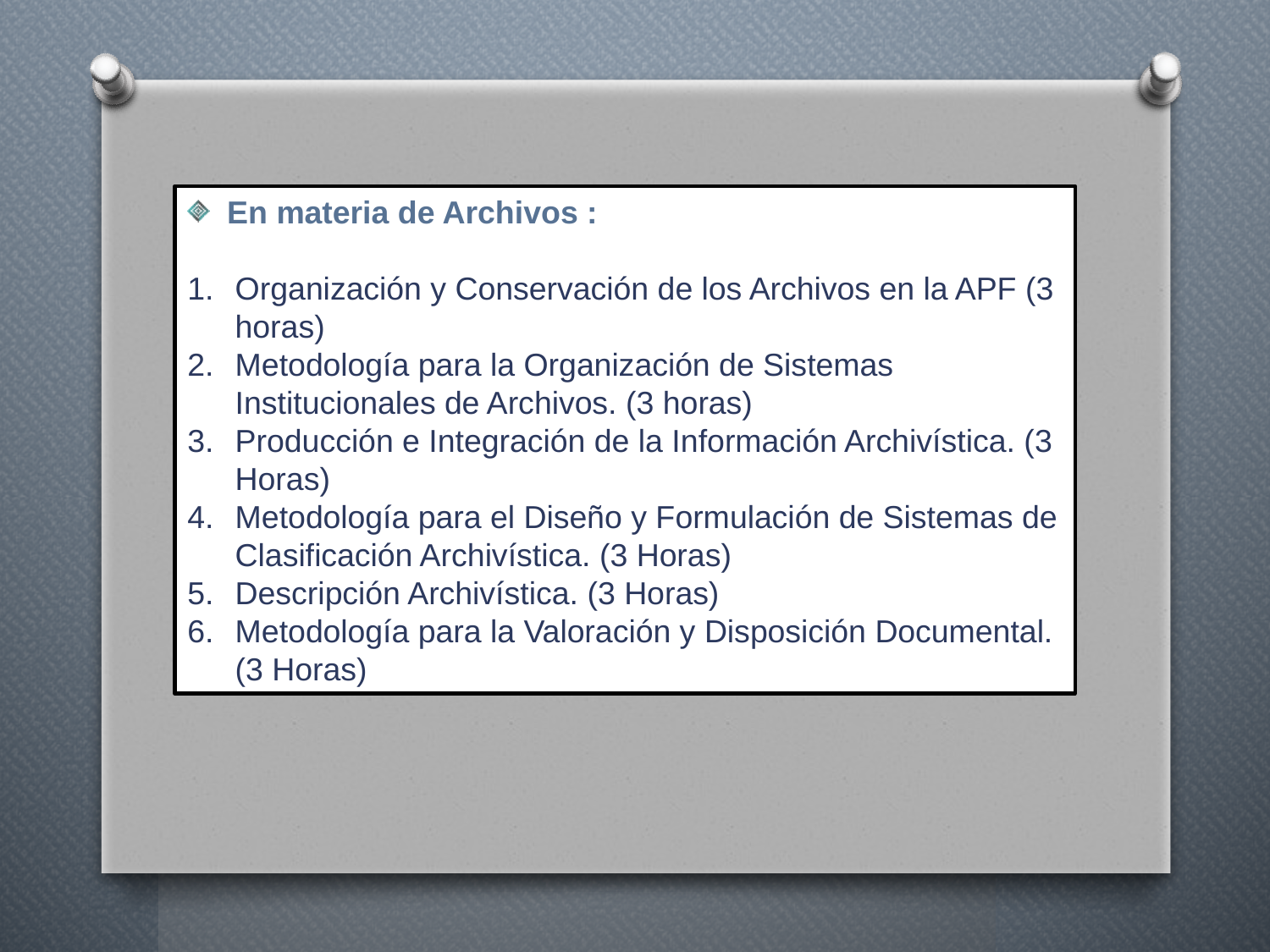

En materia de Archivos :

Organización y Conservación de los Archivos en la APF (3 horas)
Metodología para la Organización de Sistemas Institucionales de Archivos. (3 horas)
Producción e Integración de la Información Archivística. (3 Horas)
Metodología para el Diseño y Formulación de Sistemas de Clasificación Archivística. (3 Horas)
Descripción Archivística. (3 Horas)
Metodología para la Valoración y Disposición Documental. (3 Horas)